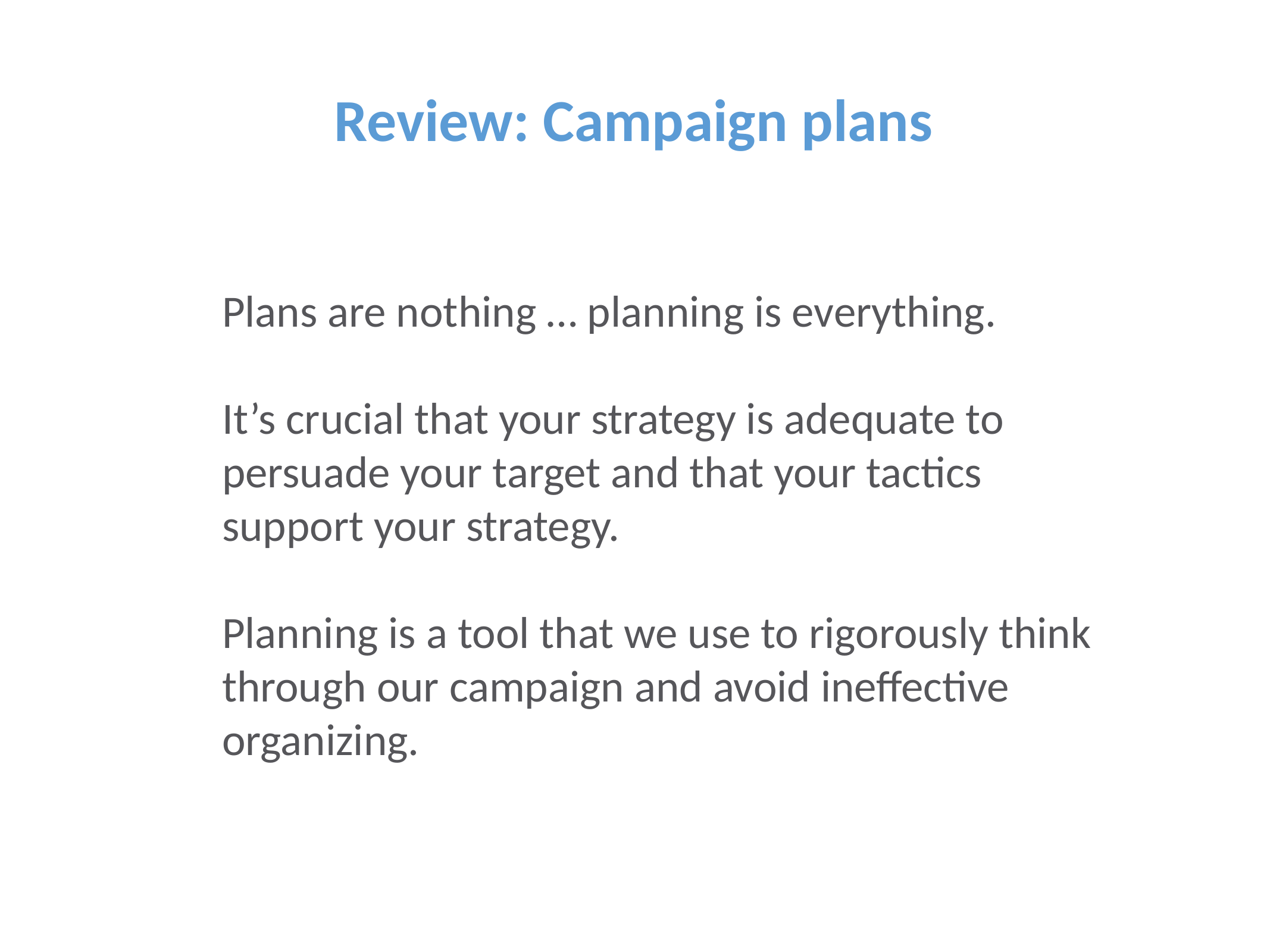

Review: Campaign plans
Plans are nothing … planning is everything.

It’s crucial that your strategy is adequate to persuade your target and that your tactics support your strategy.

Planning is a tool that we use to rigorously think through our campaign and avoid ineffective organizing.